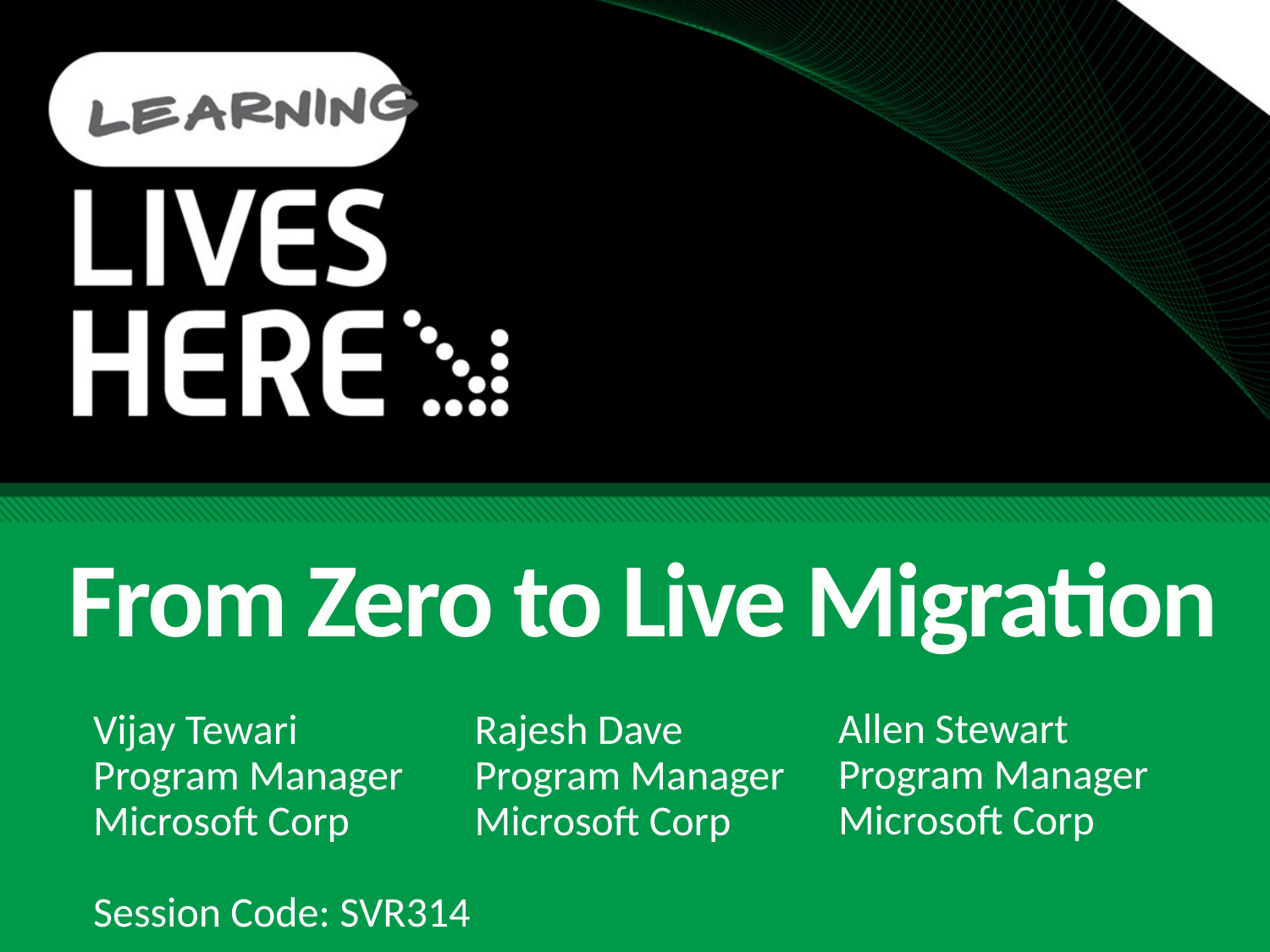

# From Zero to Live Migration
Allen Stewart
Program Manager
Microsoft Corp
Rajesh Dave
Program Manager
Microsoft Corp
Vijay Tewari
Program Manager
Microsoft Corp

Session Code: SVR314